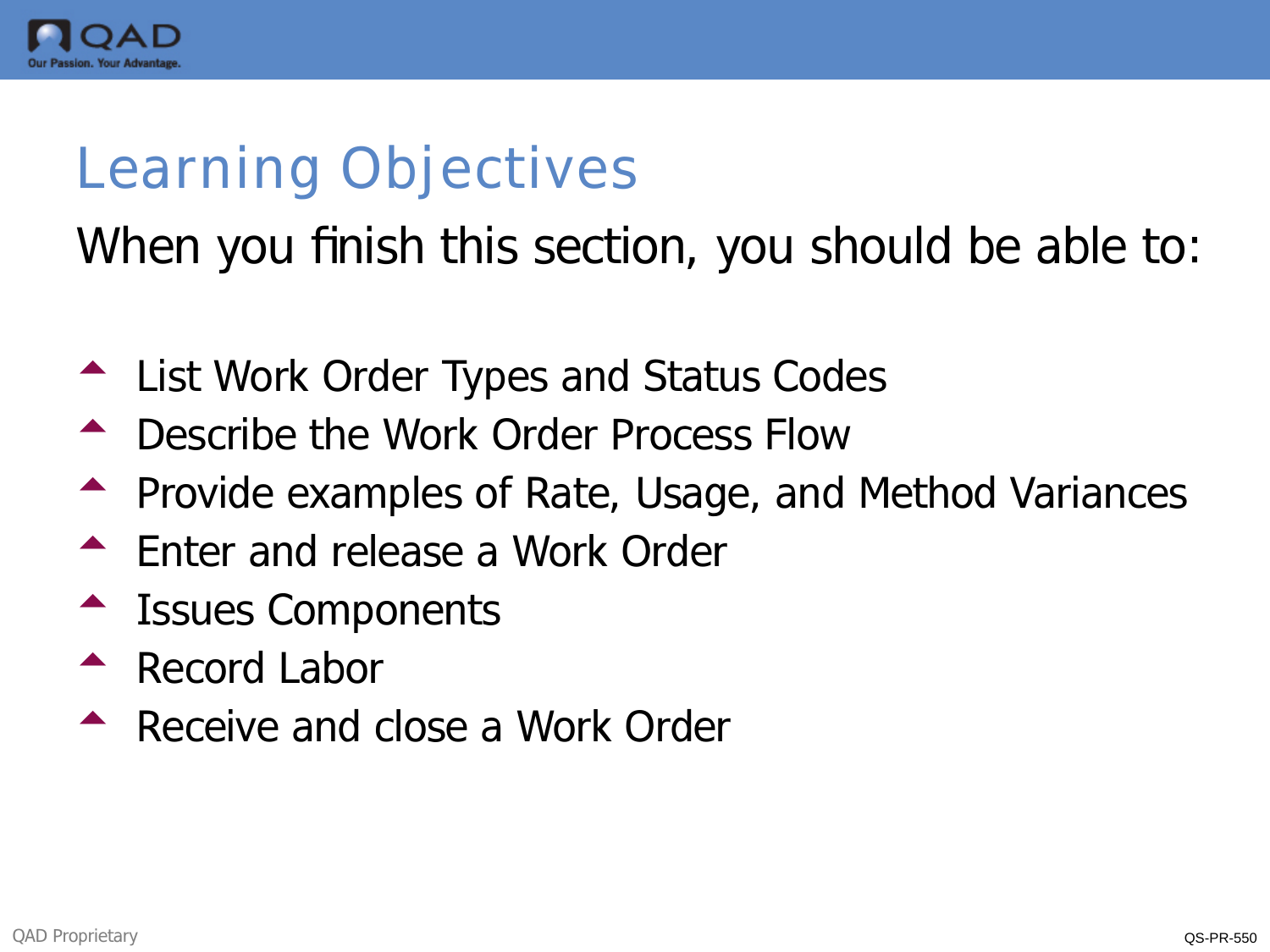

# Learning Objectives
When you finish this section, you should be able to:

 List Work Order Types and Status Codes
 Describe the Work Order Process Flow
 Provide examples of Rate, Usage, and Method Variances
 Enter and release a Work Order
 Issues Components
 Record Labor
 Receive and close a Work Order

QS-PR-550